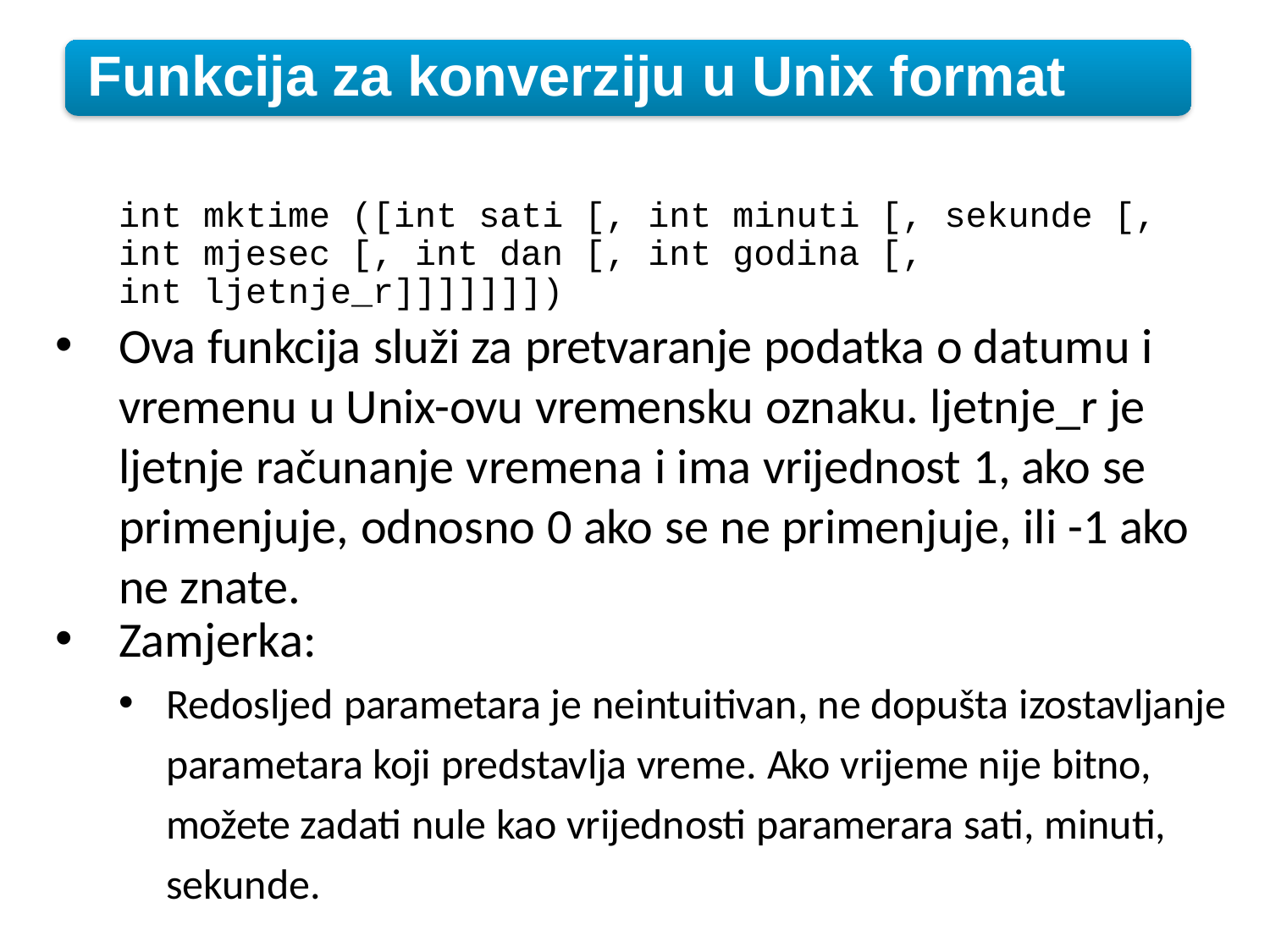

Funkcija za konverziju u Unix format
int mktime ([int sati [, int minuti [, sekunde [,
int mjesec [, int dan [, int godina [,
int ljetnje_r]]]]]]])
Ova funkcija služi za pretvaranje podatka o datumu i vremenu u Unix-ovu vremensku oznaku. ljetnje_r je ljetnje računanje vremena i ima vrijednost 1, ako se primenjuje, odnosno 0 ako se ne primenjuje, ili -1 ako ne znate.
Zamjerka:
Redosljed parametara je neintuitivan, ne dopušta izostavljanje parametara koji predstavlja vreme. Ako vrijeme nije bitno, možete zadati nule kao vrijednosti paramerara sati, minuti, sekunde.